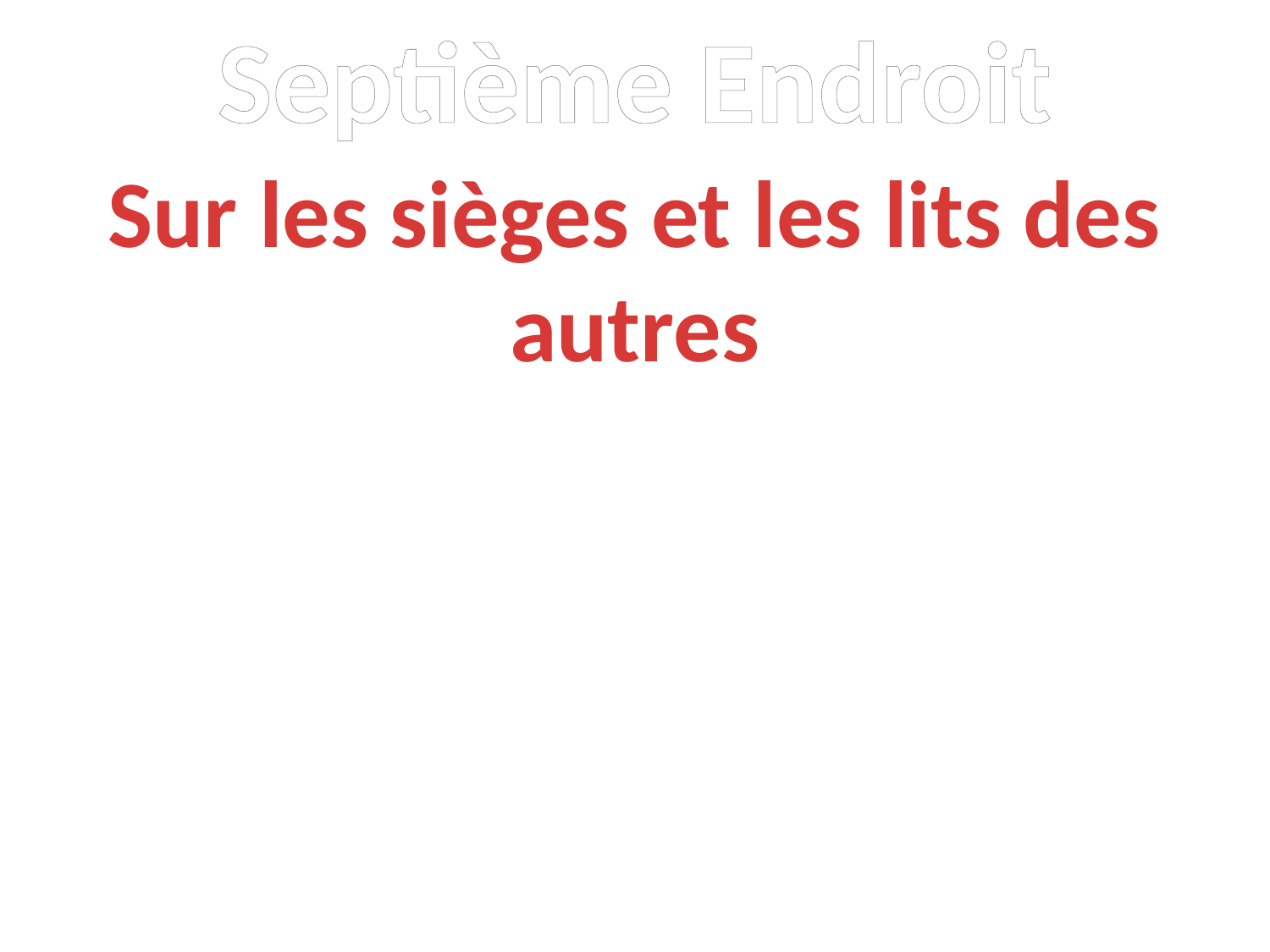

Septième Endroit
Sur les sièges et les lits des autres